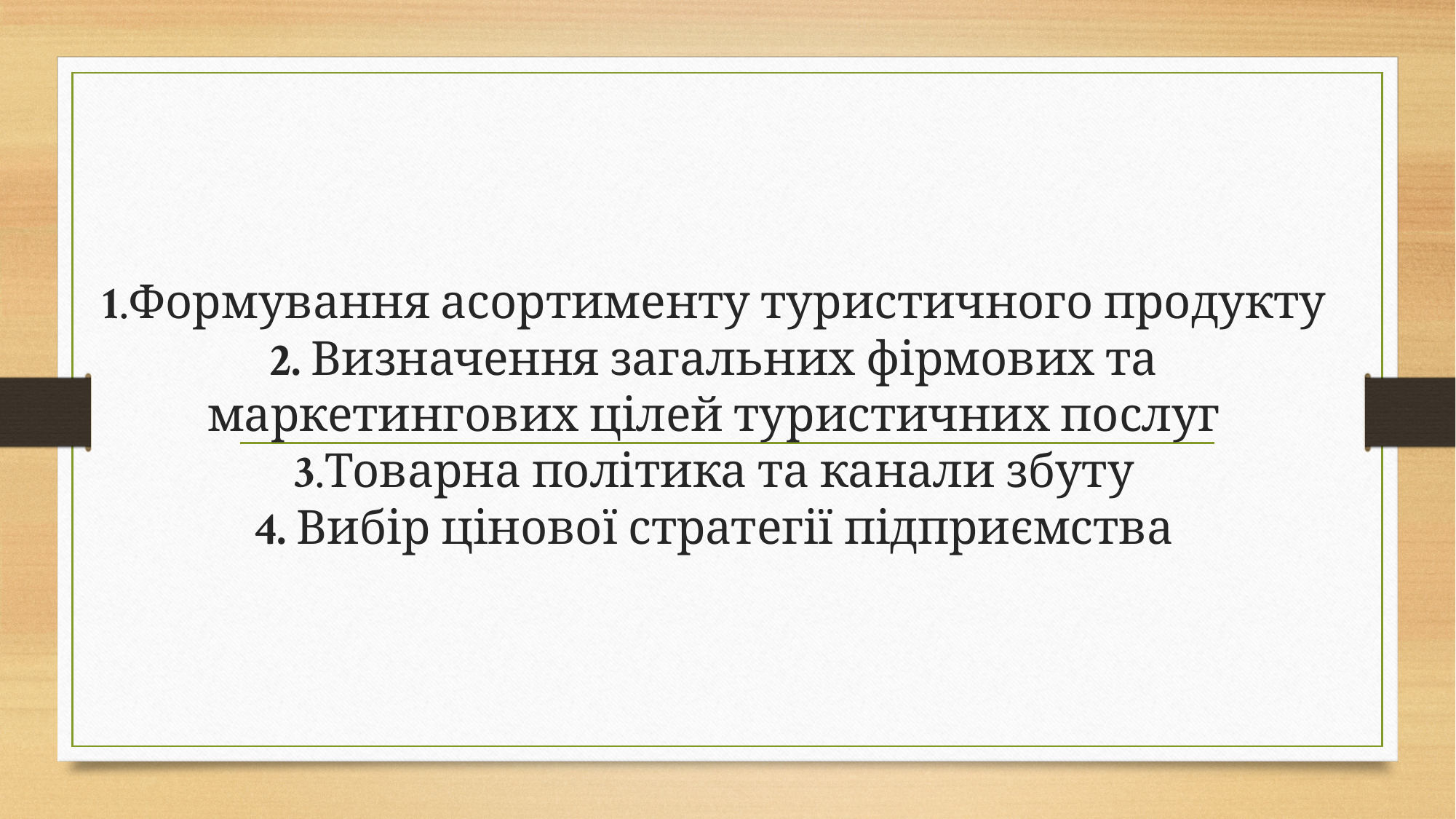

# 1.Формування асортименту туристичного продукту 2. Визначення загальних фірмових та маркетингових цілей туристичних послуг 3.Товарна політика та канали збуту 4. Вибір цінової стратегії підприємства